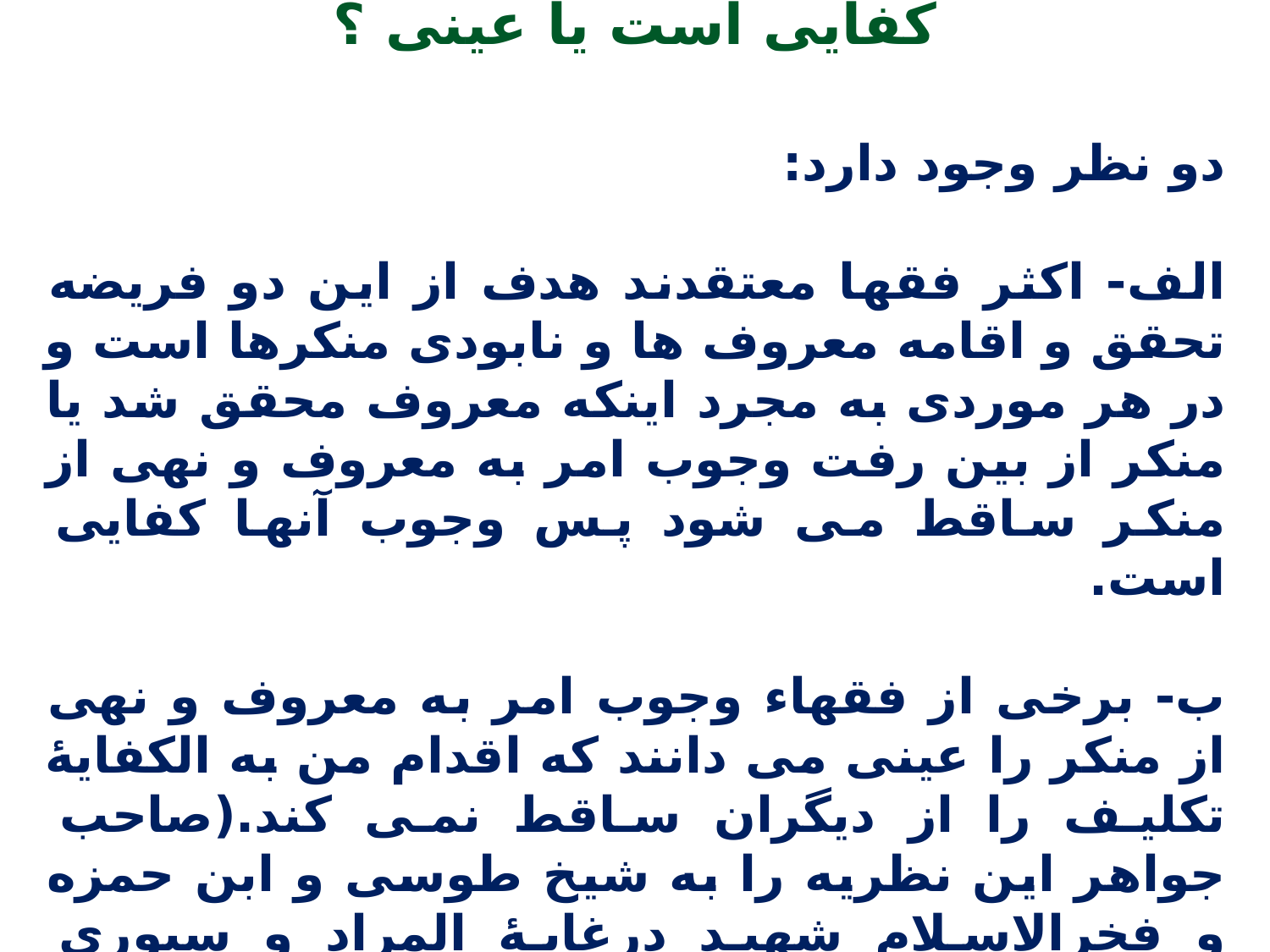

1- امر به معروف و نهی از منکر واجب کفایی است یا عینی ؟

دو نظر وجود دارد:

الف- اکثر فقها معتقدند هدف از این دو فریضه تحقق و اقامه معروف ها و نابودی منکرها است و در هر موردی به مجرد اینکه معروف محقق شد یا منکر از بین رفت وجوب امر به معروف و نهی از منکر ساقط می شود پس وجوب آنها کفایی است.

ب- برخی از فقهاء وجوب امر به معروف و نهی از منکر را عینی می دانند که اقدام من به الکفایۀ تکلیف را از دیگران ساقط نمی کند.(صاحب جواهر این نظریه را به شیخ طوسی و ابن حمزه و فخرالاسلام شهید درغایۀ المراد و سیوری نسبت داده است. (جواهرالکلام ج21  ص359)